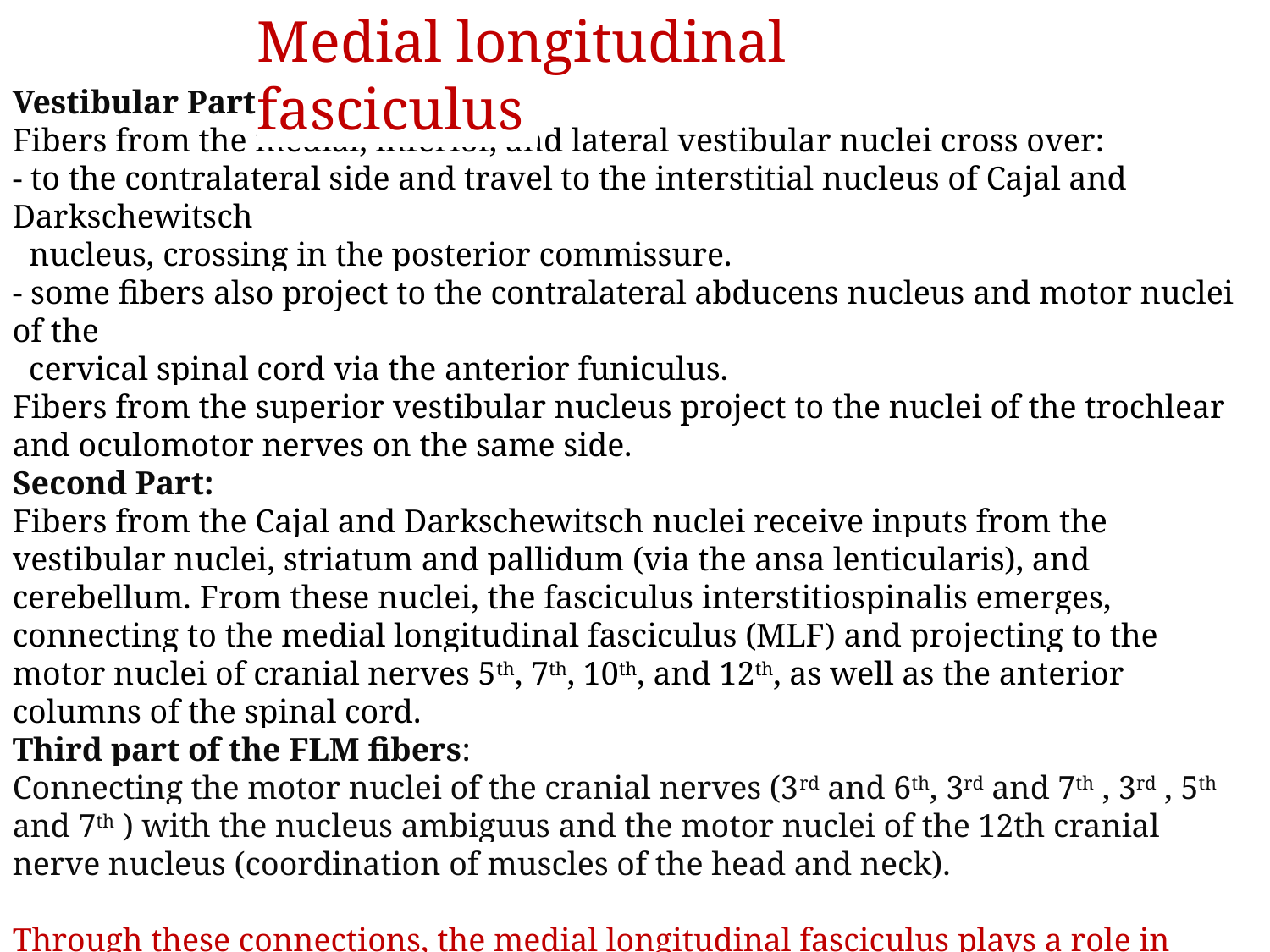

Medial longitudinal fasciculus
Vestibular Part:
Fibers from the medial, inferior, and lateral vestibular nuclei cross over:
- to the contralateral side and travel to the interstitial nucleus of Cajal and Darkschewitsch
  nucleus, crossing in the posterior commissure.
- some fibers also project to the contralateral abducens nucleus and motor nuclei of the
  cervical spinal cord via the anterior funiculus.
Fibers from the superior vestibular nucleus project to the nuclei of the trochlear and oculomotor nerves on the same side.
Second Part:
Fibers from the Cajal and Darkschewitsch nuclei receive inputs from the vestibular nuclei, striatum and pallidum (via the ansa lenticularis), and cerebellum. From these nuclei, the fasciculus interstitiospinalis emerges, connecting to the medial longitudinal fasciculus (MLF) and projecting to the motor nuclei of cranial nerves 5th, 7th, 10th, and 12th, as well as the anterior columns of the spinal cord.
Third part of the FLM fibers:
Connecting the motor nuclei of the cranial nerves (3rd and 6th, 3rd and 7th , 3rd , 5th and 7th ) with the nucleus ambiguus and the motor nuclei of the 12th cranial nerve nucleus (coordination of muscles of the head and neck).

Through these connections, the medial longitudinal fasciculus plays a role in coordinating conjugate eye movements and associated movements of the head and neck in relation to vestibular stimuli and spatial orientation.